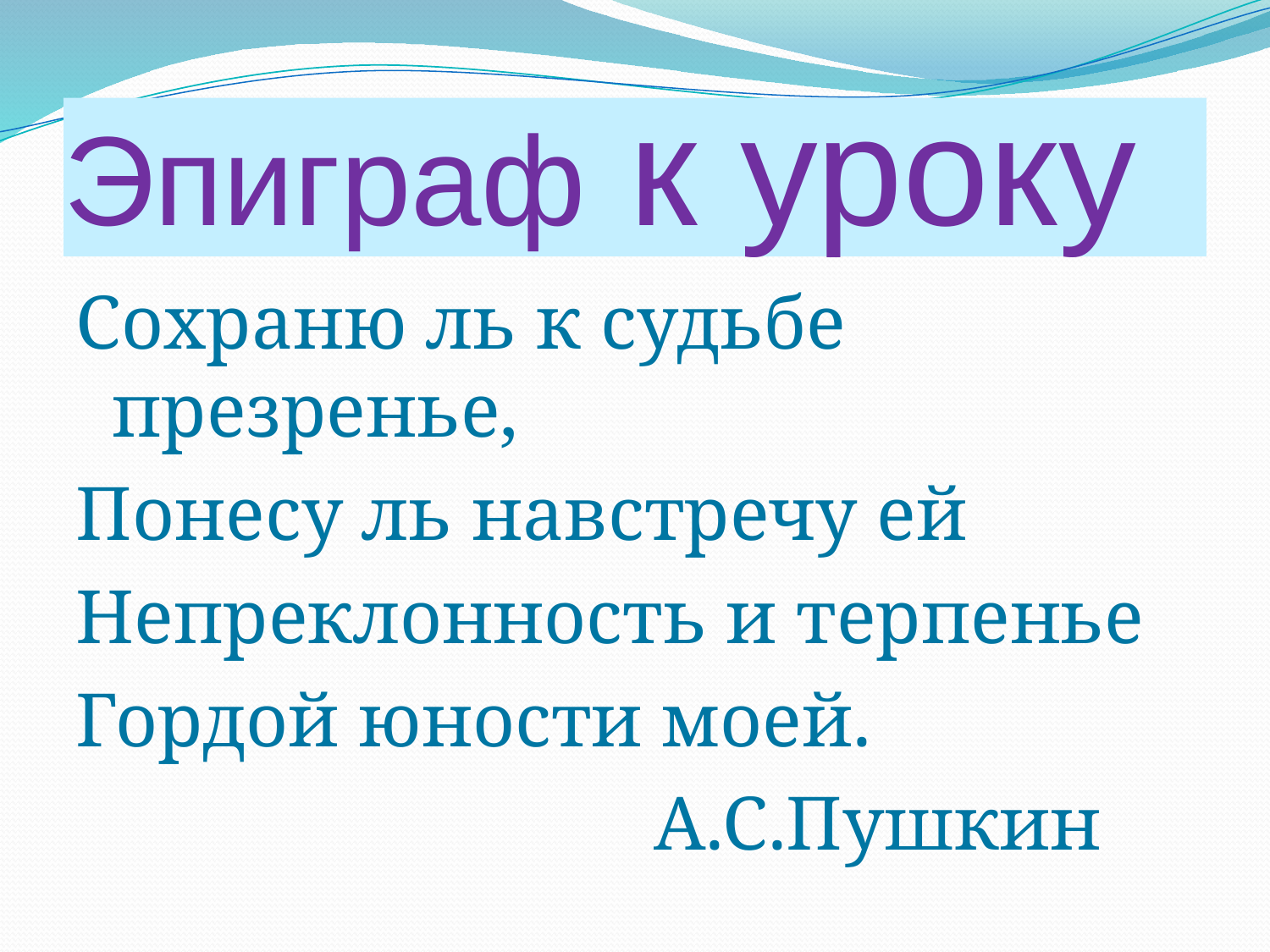

# Эпиграф к уроку
Сохраню ль к судьбе презренье,
Понесу ль навстречу ей
Непреклонность и терпенье
Гордой юности моей.
                              А.С.Пушкин